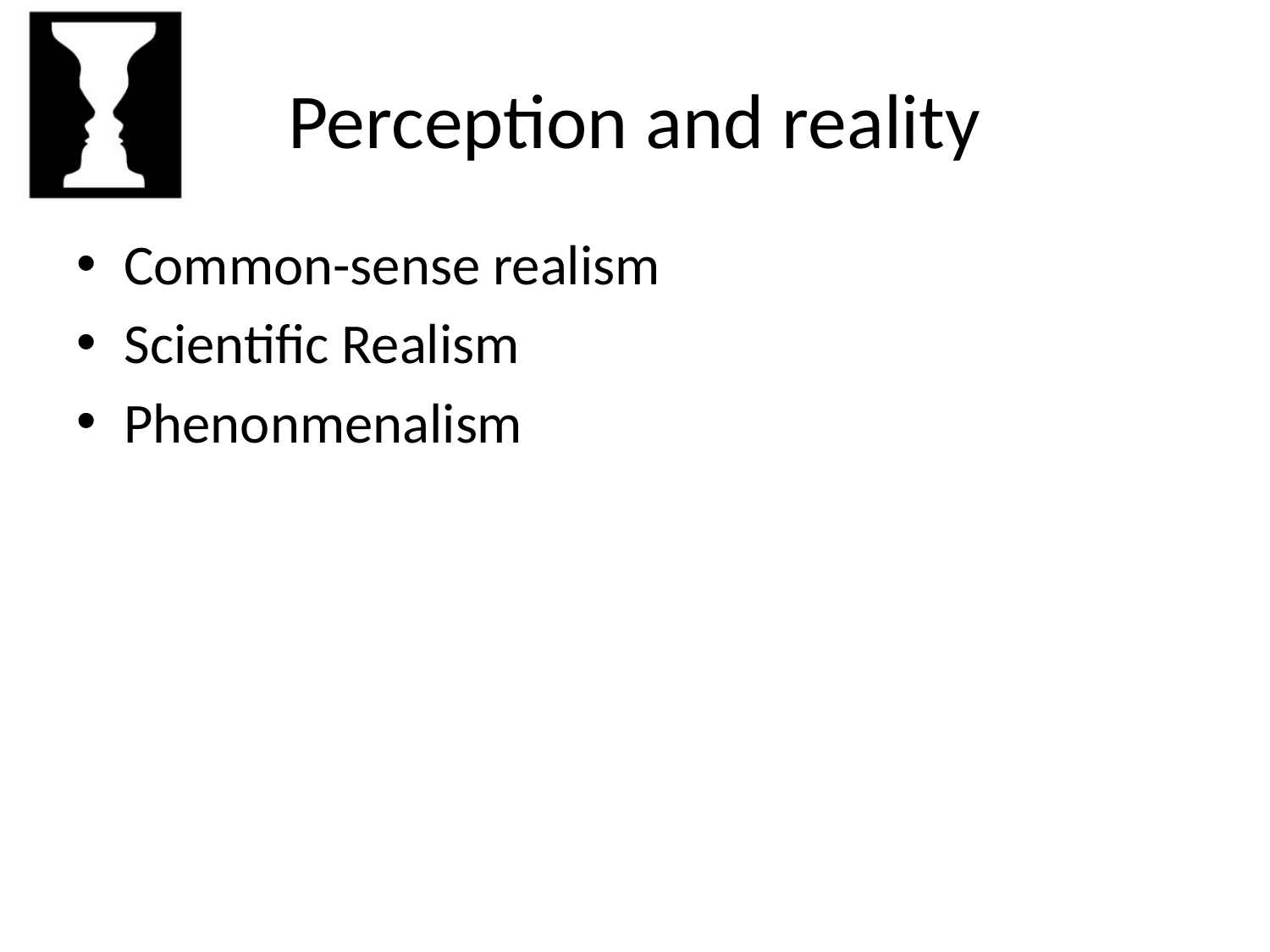

# Perception and reality
Common-sense realism
Scientific Realism
Phenonmenalism